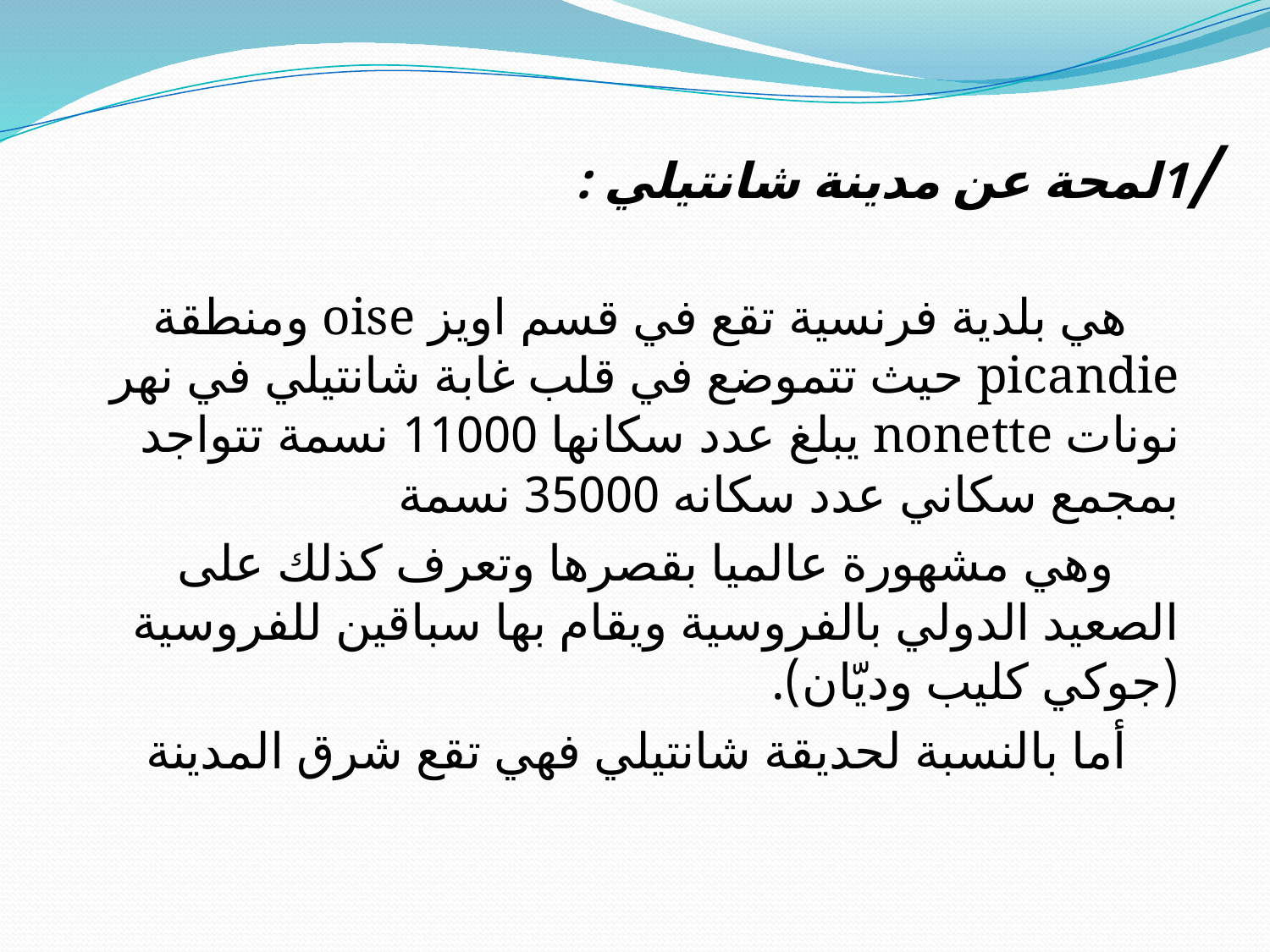

/1لمحة عن مدينة شانتيلي :

       هي بلدية فرنسية تقع في قسم اويز oise ومنطقة picandie حيث تتموضع في قلب غابة شانتيلي في نهر نونات nonette يبلغ عدد سكانها 11000 نسمة تتواجد بمجمع سكاني عدد سكانه 35000 نسمة
        وهي مشهورة عالميا بقصرها وتعرف كذلك على الصعيد الدولي بالفروسية ويقام بها سباقين للفروسية (جوكي كليب وديّان).
       أما بالنسبة لحديقة شانتيلي فهي تقع شرق المدينة